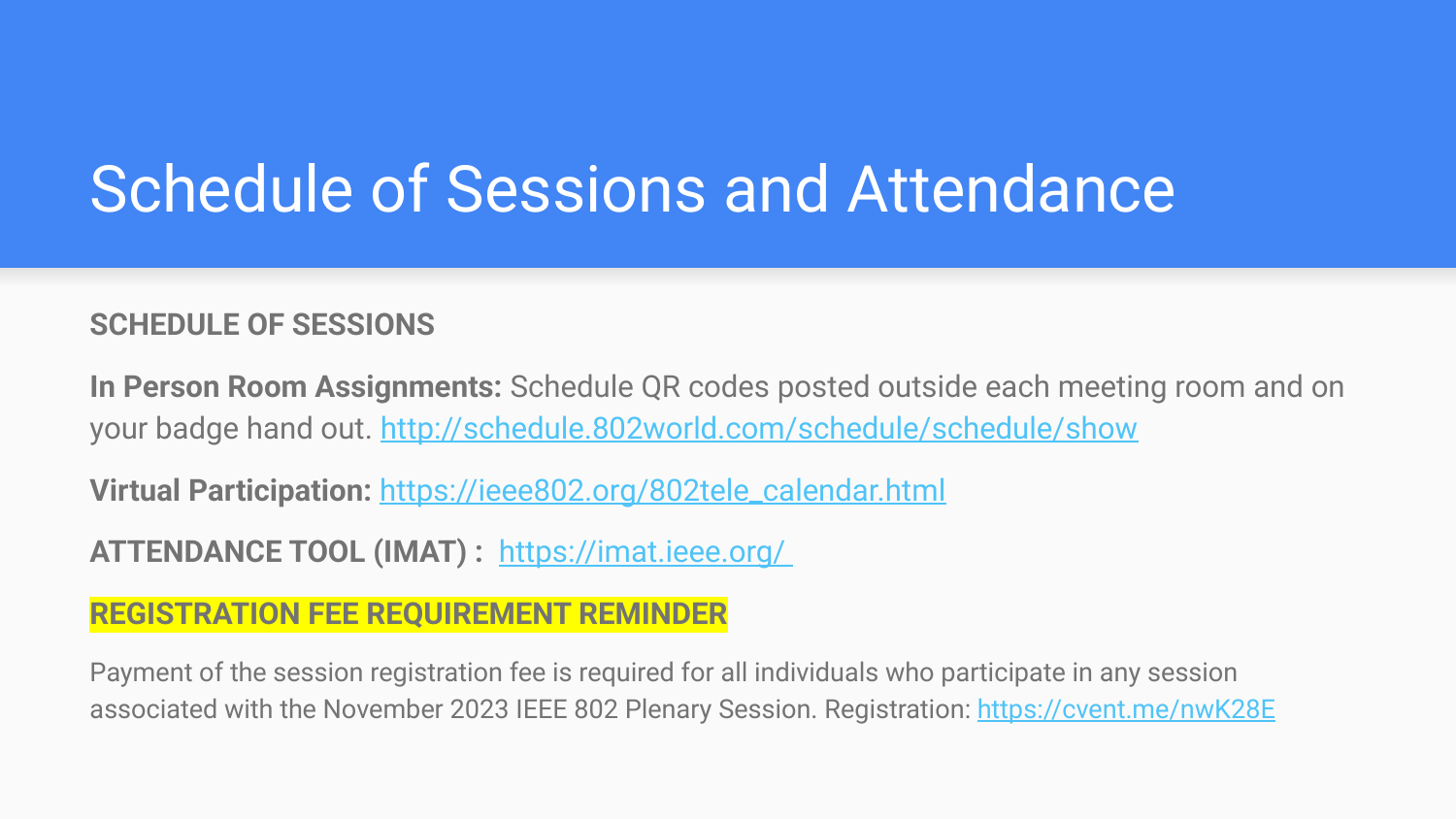

# Schedule of Sessions and Attendance
SCHEDULE OF SESSIONS
In Person Room Assignments: Schedule QR codes posted outside each meeting room and on your badge hand out. http://schedule.802world.com/schedule/schedule/show
Virtual Participation: https://ieee802.org/802tele_calendar.html
ATTENDANCE TOOL (IMAT) :  https://imat.ieee.org/
REGISTRATION FEE REQUIREMENT REMINDER
Payment of the session registration fee is required for all individuals who participate in any session associated with the November 2023 IEEE 802 Plenary Session. Registration: https://cvent.me/nwK28E